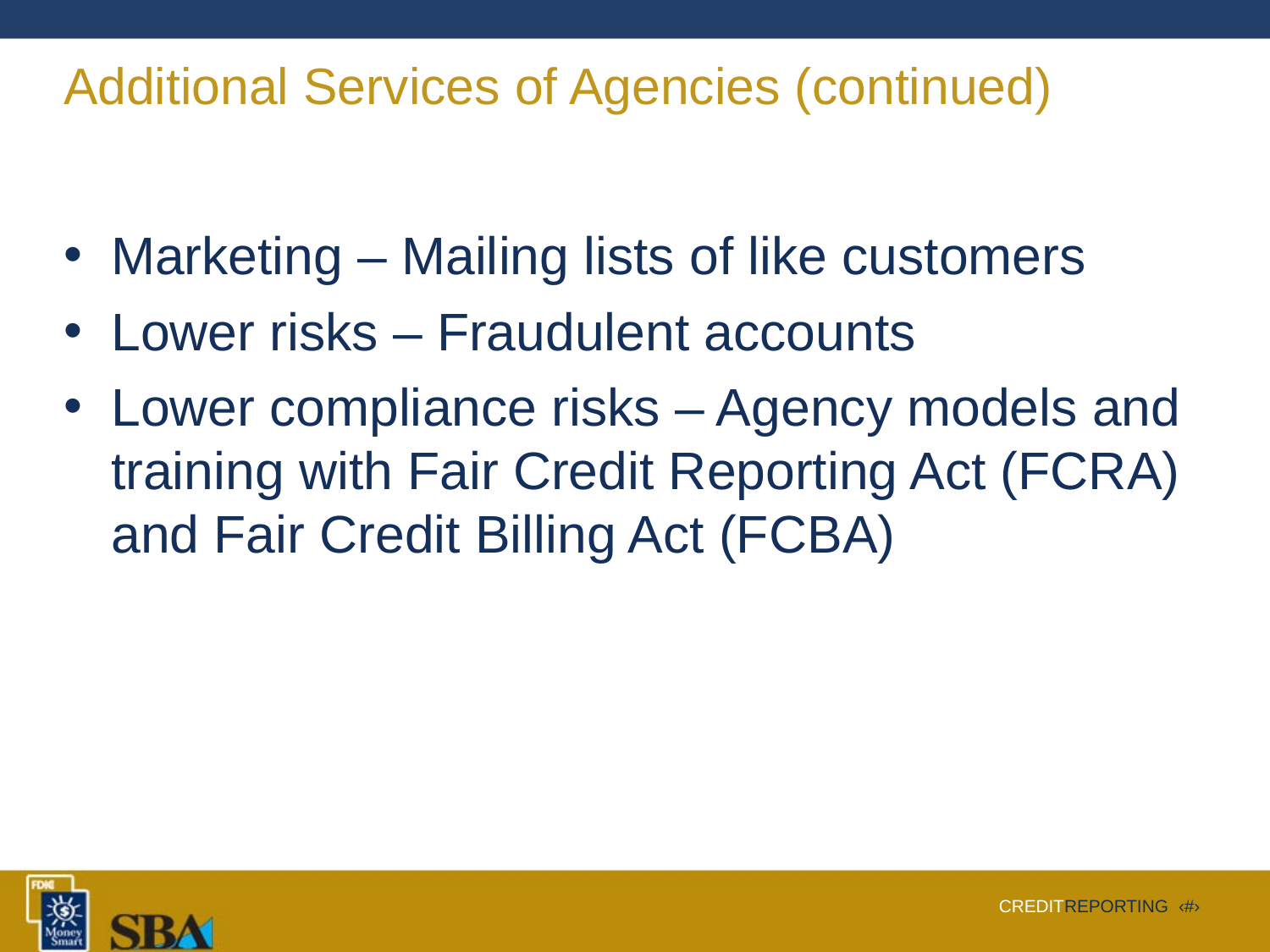

# Additional Services of Agencies (continued)
Marketing – Mailing lists of like customers
Lower risks – Fraudulent accounts
Lower compliance risks – Agency models and training with Fair Credit Reporting Act (FCRA) and Fair Credit Billing Act (FCBA)